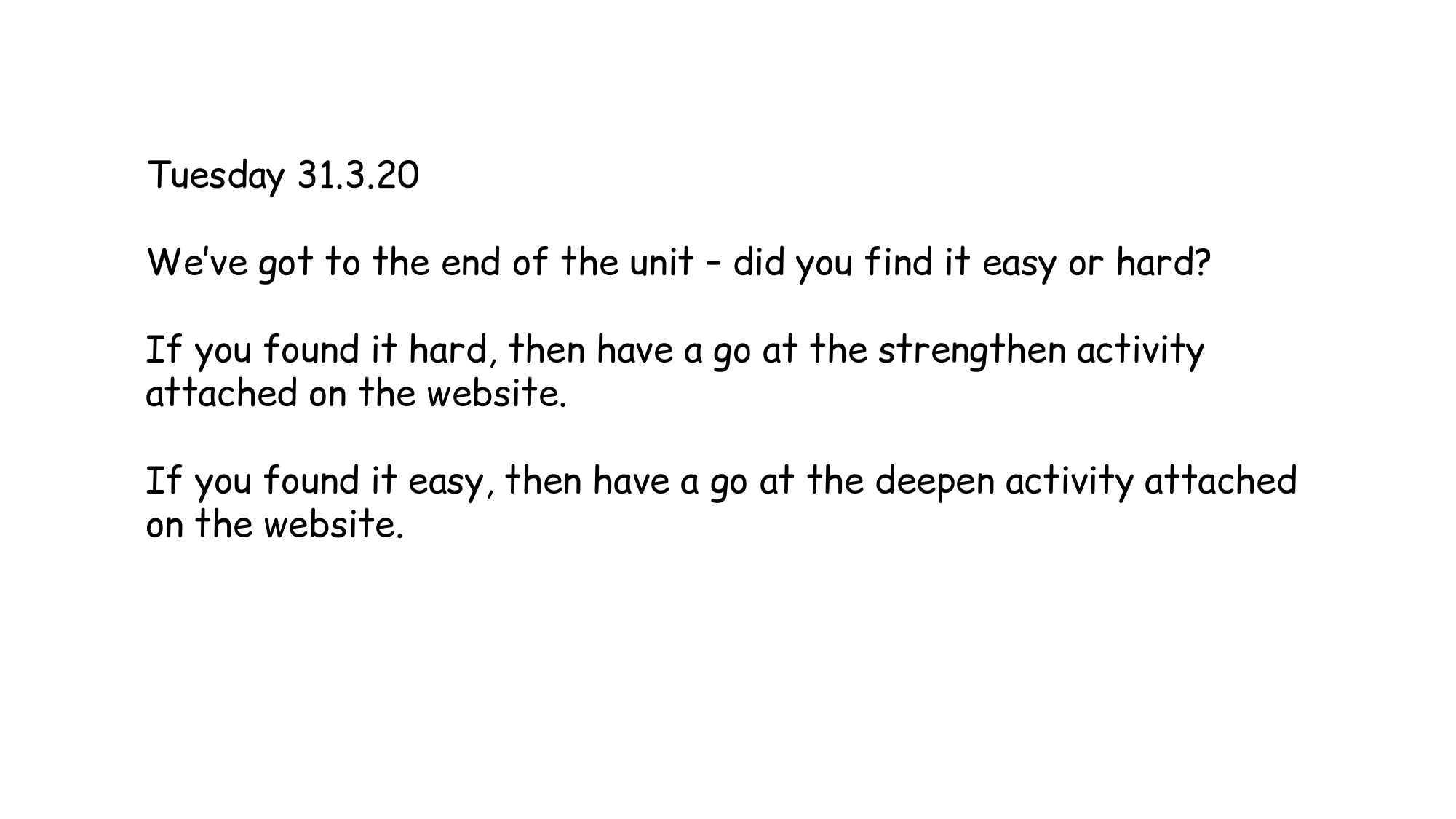

Tuesday 31.3.20

We’ve got to the end of the unit – did you find it easy or hard?

If you found it hard, then have a go at the strengthen activity
attached on the website.

If you found it easy, then have a go at the deepen activity attached
on the website.